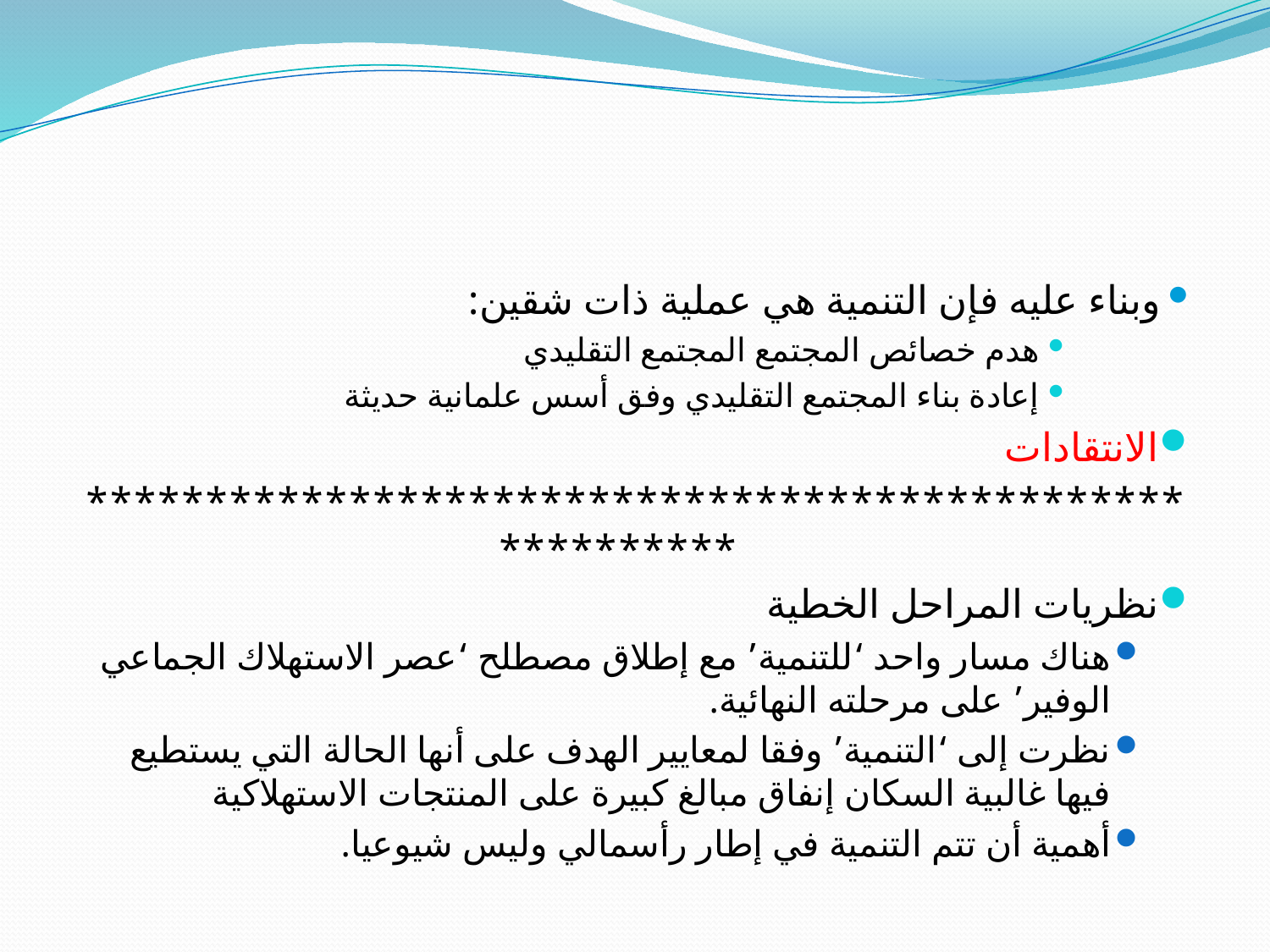

وبناء عليه فإن التنمية هي عملية ذات شقين:
هدم خصائص المجتمع المجتمع التقليدي
إعادة بناء المجتمع التقليدي وفق أسس علمانية حديثة
الانتقادات
********************************************************
نظريات المراحل الخطية
هناك مسار واحد ‘للتنمية’ مع إطلاق مصطلح ‘عصر الاستهلاك الجماعي الوفير’ على مرحلته النهائية.
نظرت إلى ‘التنمية’ وفقا لمعايير الهدف على أنها الحالة التي يستطيع فيها غالبية السكان إنفاق مبالغ كبيرة على المنتجات الاستهلاكية
أهمية أن تتم التنمية في إطار رأسمالي وليس شيوعيا.